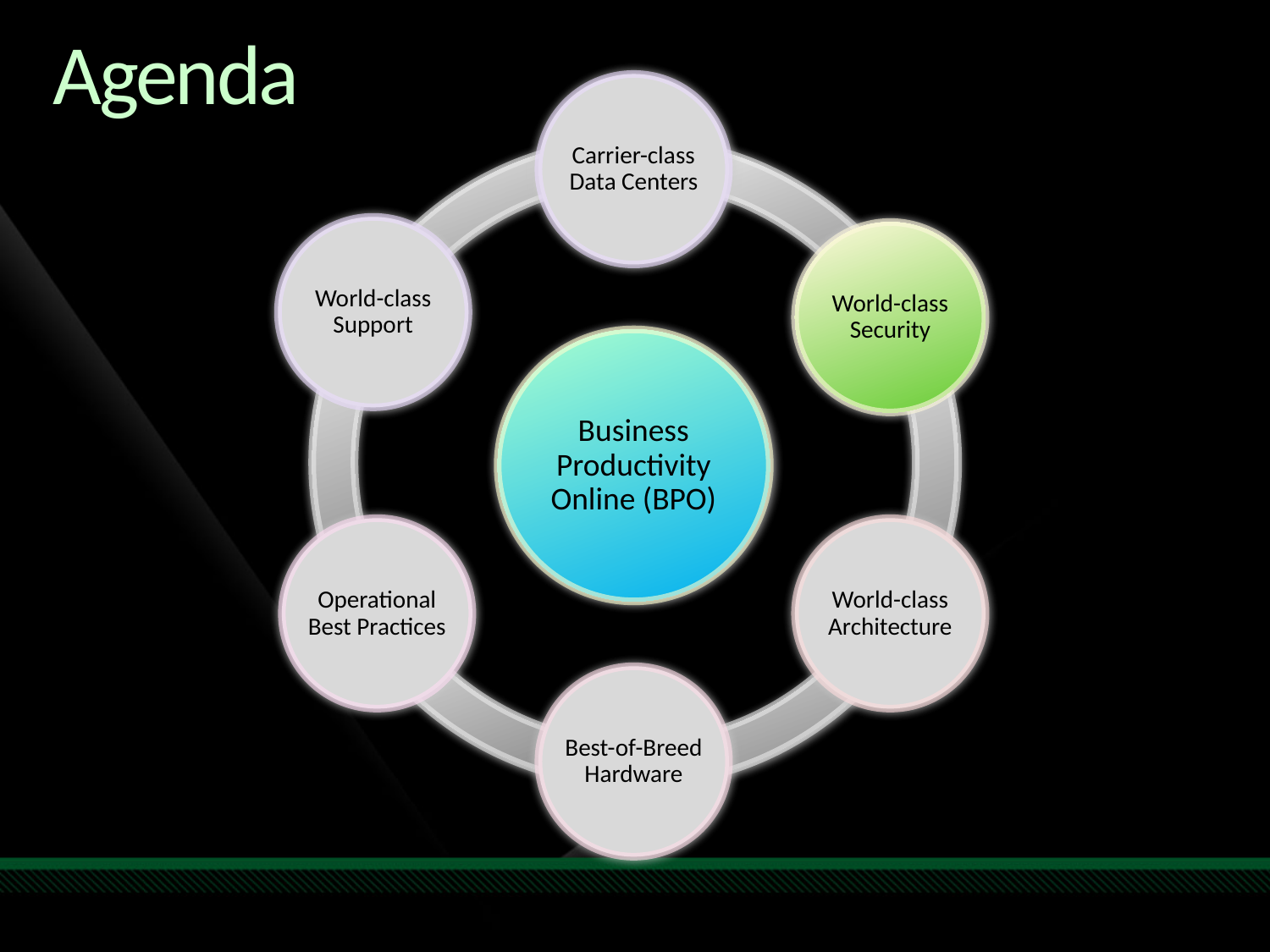

# Agenda
Carrier-class
Data Centers

World-class
Support
World-class
Security

Business
Productivity
Online (BPO)
Operational
Best Practices
World-class
Architecture

Best-of-Breed
Hardware